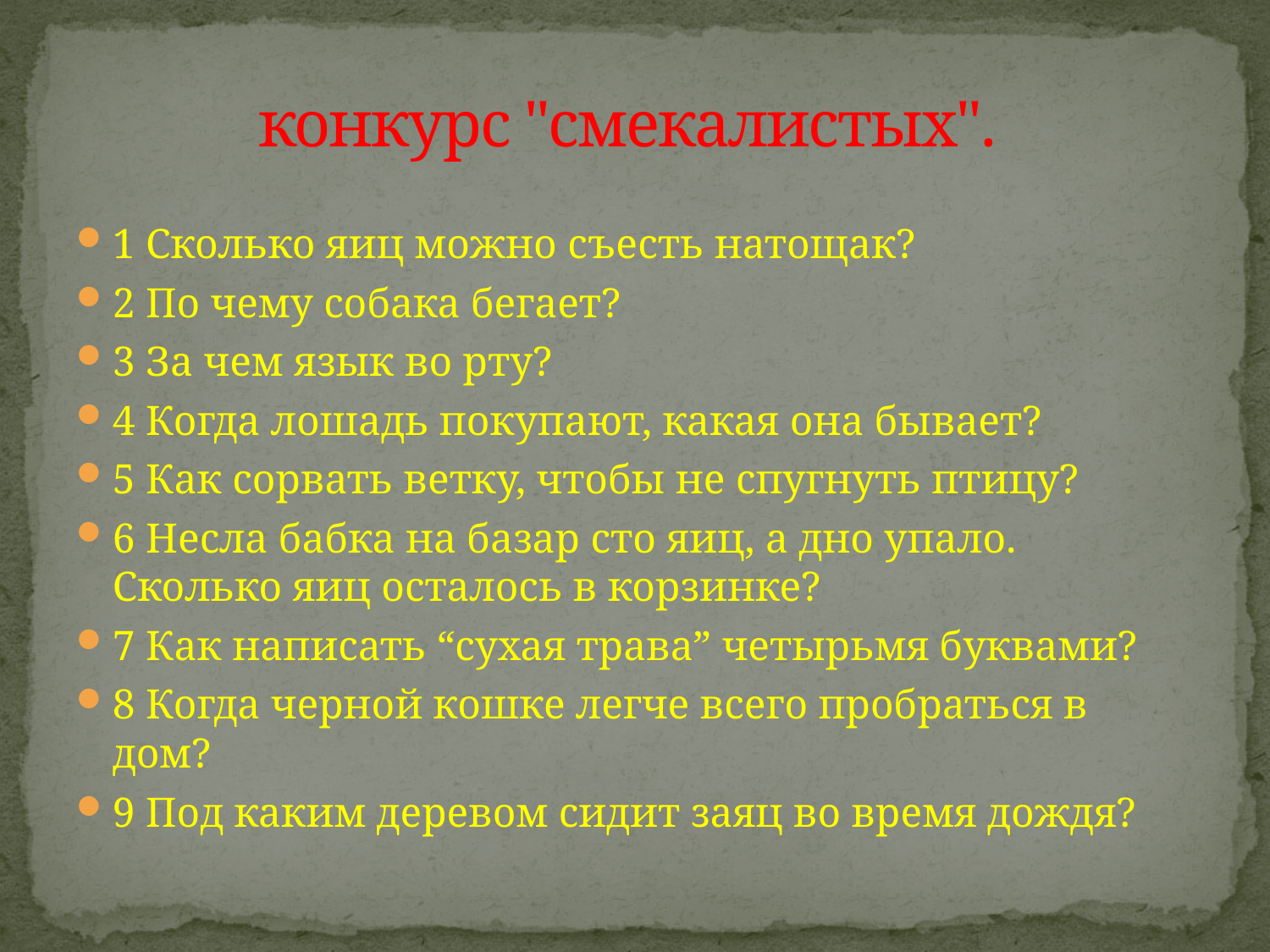

# конкурс "смекалистых".
1 Сколько яиц можно съесть натощак?
2 По чему собака бегает?
3 За чем язык во рту?
4 Когда лошадь покупают, какая она бывает?
5 Как сорвать ветку, чтобы не спугнуть птицу?
6 Несла бабка на базар сто яиц, а дно упало. Сколько яиц осталось в корзинке?
7 Как написать “сухая трава” четырьмя буквами?
8 Когда черной кошке легче всего пробраться в дом?
9 Под каким деревом сидит заяц во время дождя?